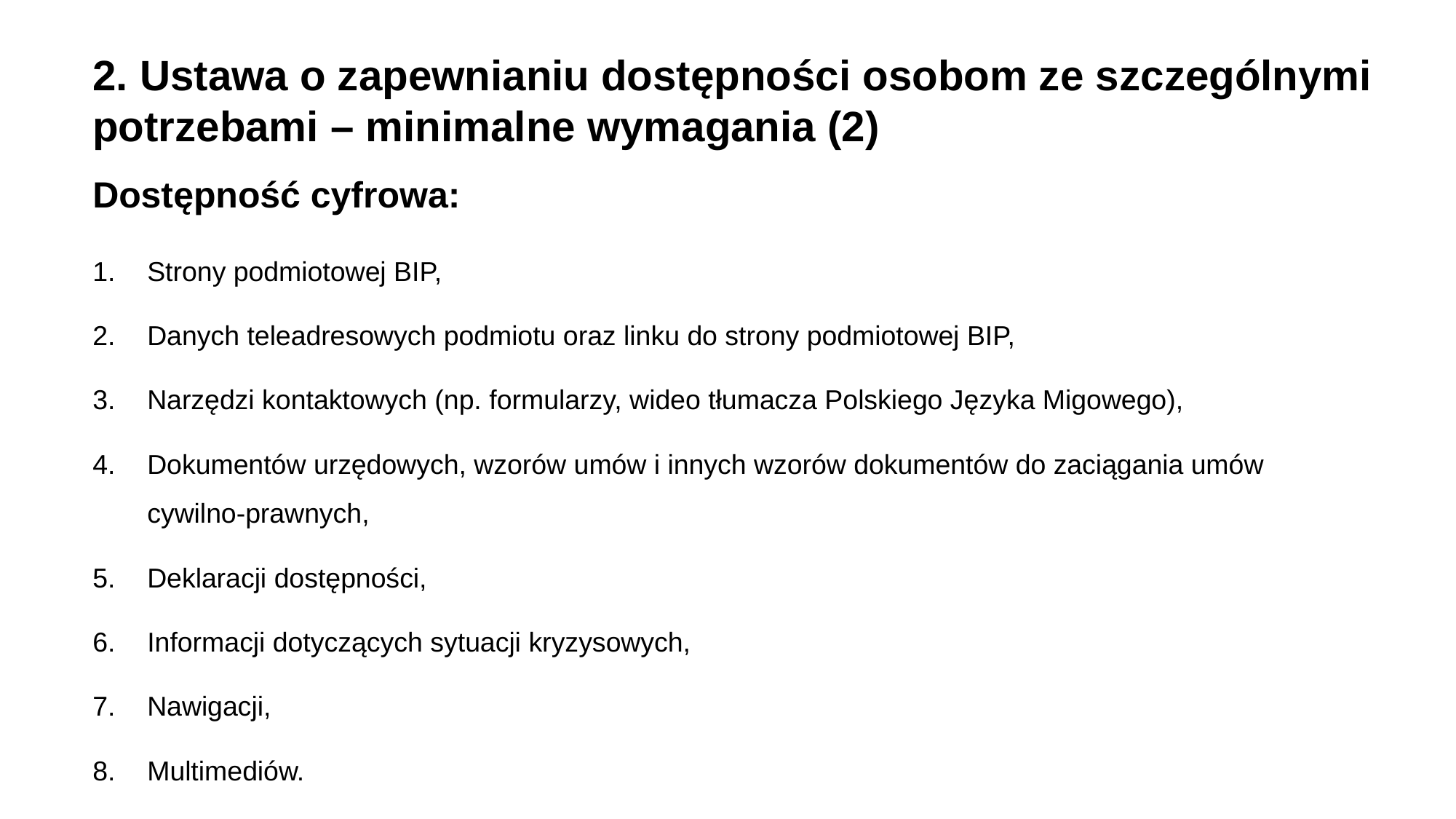

2. Ustawa o zapewnianiu dostępności osobom ze szczególnymi potrzebami – minimalne wymagania (2)
Dostępność cyfrowa:
Strony podmiotowej BIP,
Danych teleadresowych podmiotu oraz linku do strony podmiotowej BIP,
Narzędzi kontaktowych (np. formularzy, wideo tłumacza Polskiego Języka Migowego),
Dokumentów urzędowych, wzorów umów i innych wzorów dokumentów do zaciągania umów cywilno-prawnych,
Deklaracji dostępności,
Informacji dotyczących sytuacji kryzysowych,
Nawigacji,
Multimediów.